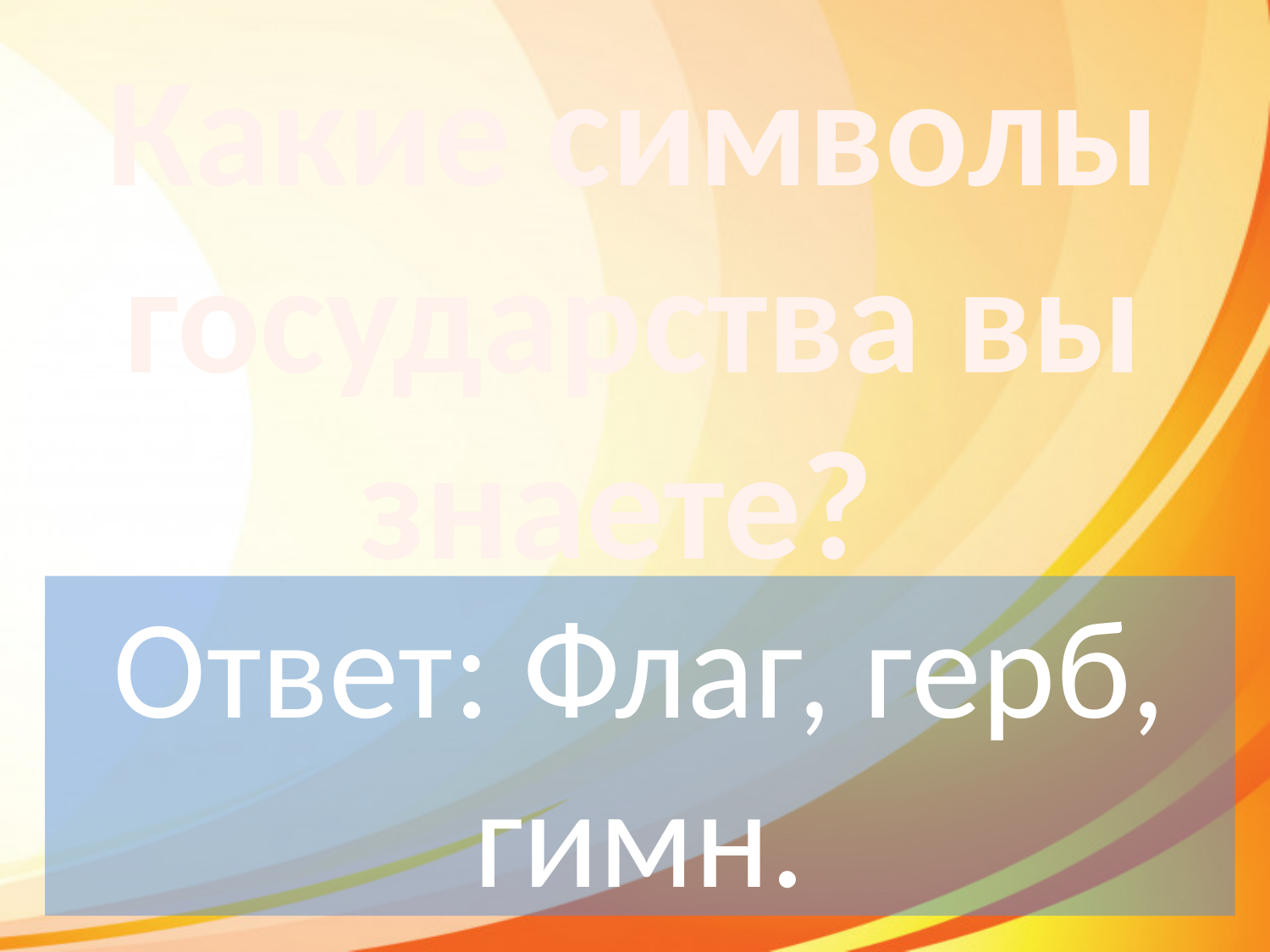

Какие символы государства вы знаете?
Ответ: Флаг, герб, гимн.